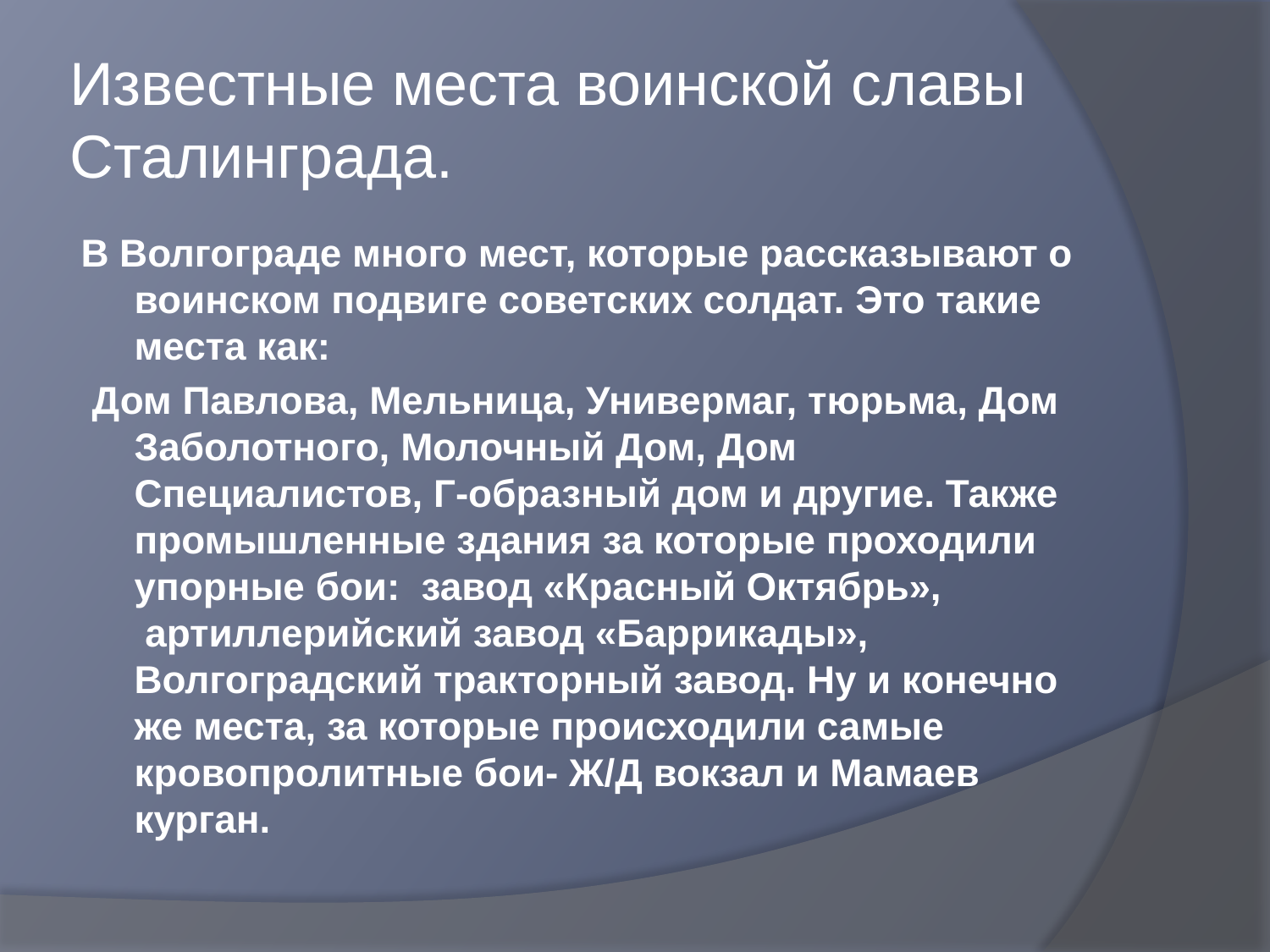

# Известные места воинской славы Сталинграда.
В Волгограде много мест, которые рассказывают о воинском подвиге советских солдат. Это такие места как:
 Дом Павлова, Мельница, Универмаг, тюрьма, Дом Заболотного, Молочный Дом, Дом Специалистов, Г-образный дом и другие. Также промышленные здания за которые проходили упорные бои:  завод «Красный Октябрь»,  артиллерийский завод «Баррикады», Волгоградский тракторный завод. Ну и конечно же места, за которые происходили самые кровопролитные бои- Ж/Д вокзал и Мамаев курган.